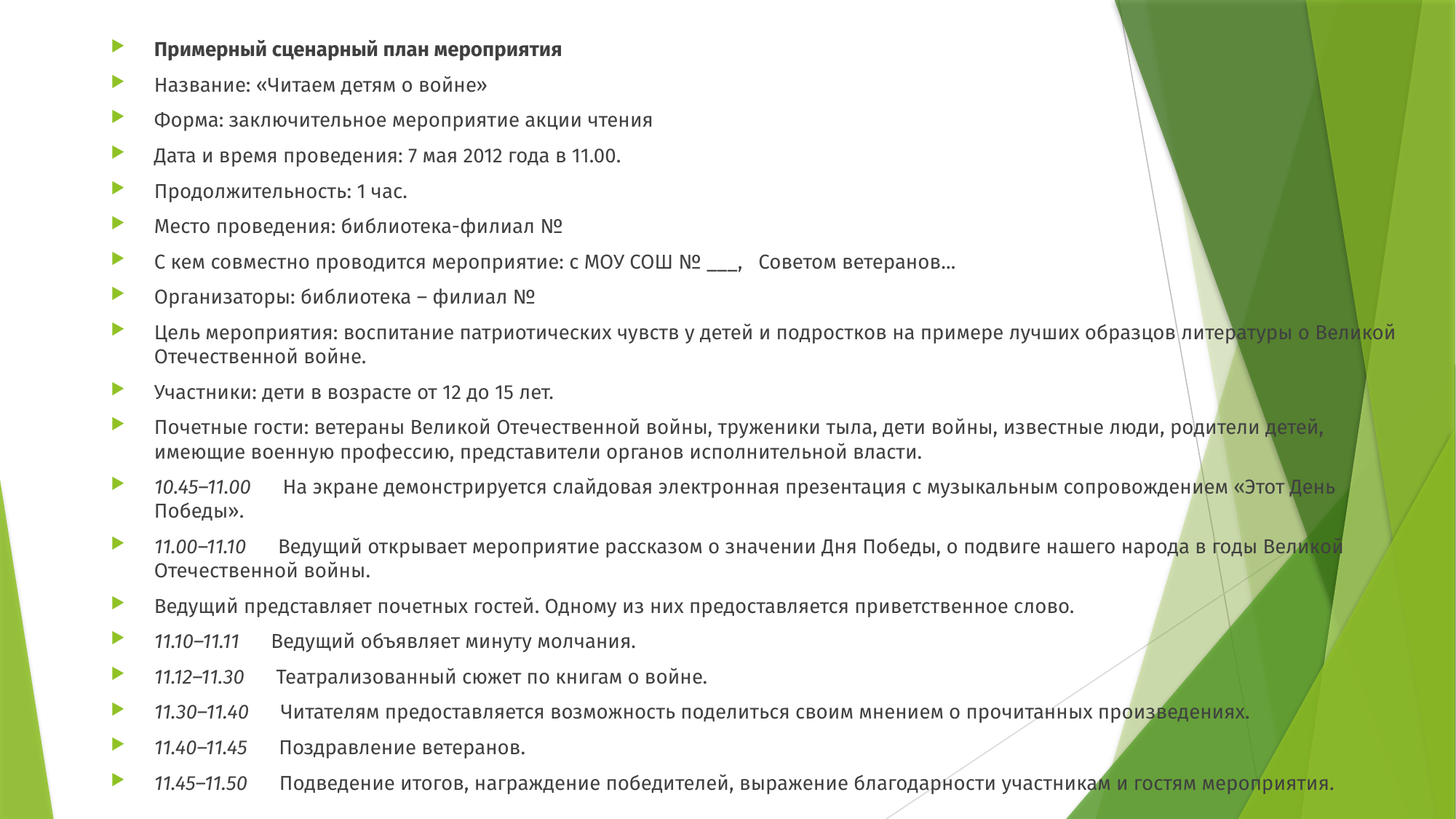

Примерный сценарный план мероприятия
Название: «Читаем детям о войне»
Форма: заключительное мероприятие акции чтения
Дата и время проведения: 7 мая 2012 года в 11.00.
Продолжительность: 1 час.
Место проведения: библиотека-филиал №
С кем совместно проводится мероприятие: с МОУ СОШ № ___,   Советом ветеранов...
Организаторы: библиотека – филиал №
Цель мероприятия: воспитание патриотических чувств у детей и подростков на примере лучших образцов литературы о Великой Отечественной войне.
Участники: дети в возрасте от 12 до 15 лет.
Почетные гости: ветераны Великой Отечественной войны, труженики тыла, дети войны, известные люди, родители детей, имеющие военную профессию, представители органов исполнительной власти.
10.45–11.00      На экране демонстрируется слайдовая электронная презентация с музыкальным сопровождением «Этот День Победы».
11.00–11.10      Ведущий открывает мероприятие рассказом о значении Дня Победы, о подвиге нашего народа в годы Великой Отечественной войны.
Ведущий представляет почетных гостей. Одному из них предоставляется приветственное слово.
11.10–11.11      Ведущий объявляет минуту молчания.
11.12–11.30      Театрализованный сюжет по книгам о войне.
11.30–11.40      Читателям предоставляется возможность поделиться своим мнением о прочитанных произведениях.
11.40–11.45      Поздравление ветеранов.
11.45–11.50      Подведение итогов, награждение победителей, выражение благодарности участникам и гостям мероприятия.